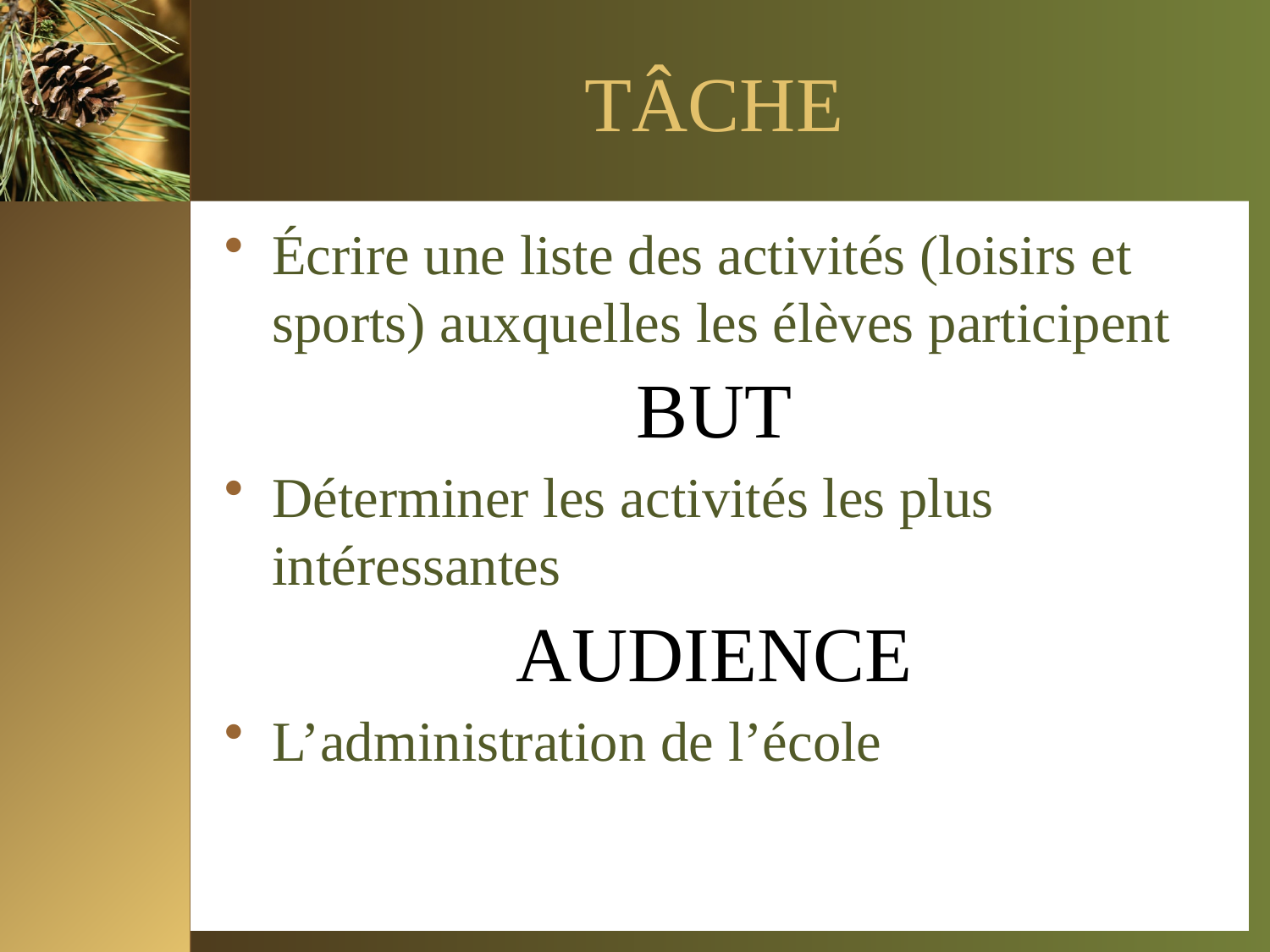

# TÂCHE
Écrire une liste des activités (loisirs et sports) auxquelles les élèves participent

BUT
Déterminer les activités les plus intéressantes

AUDIENCE
L’administration de l’école